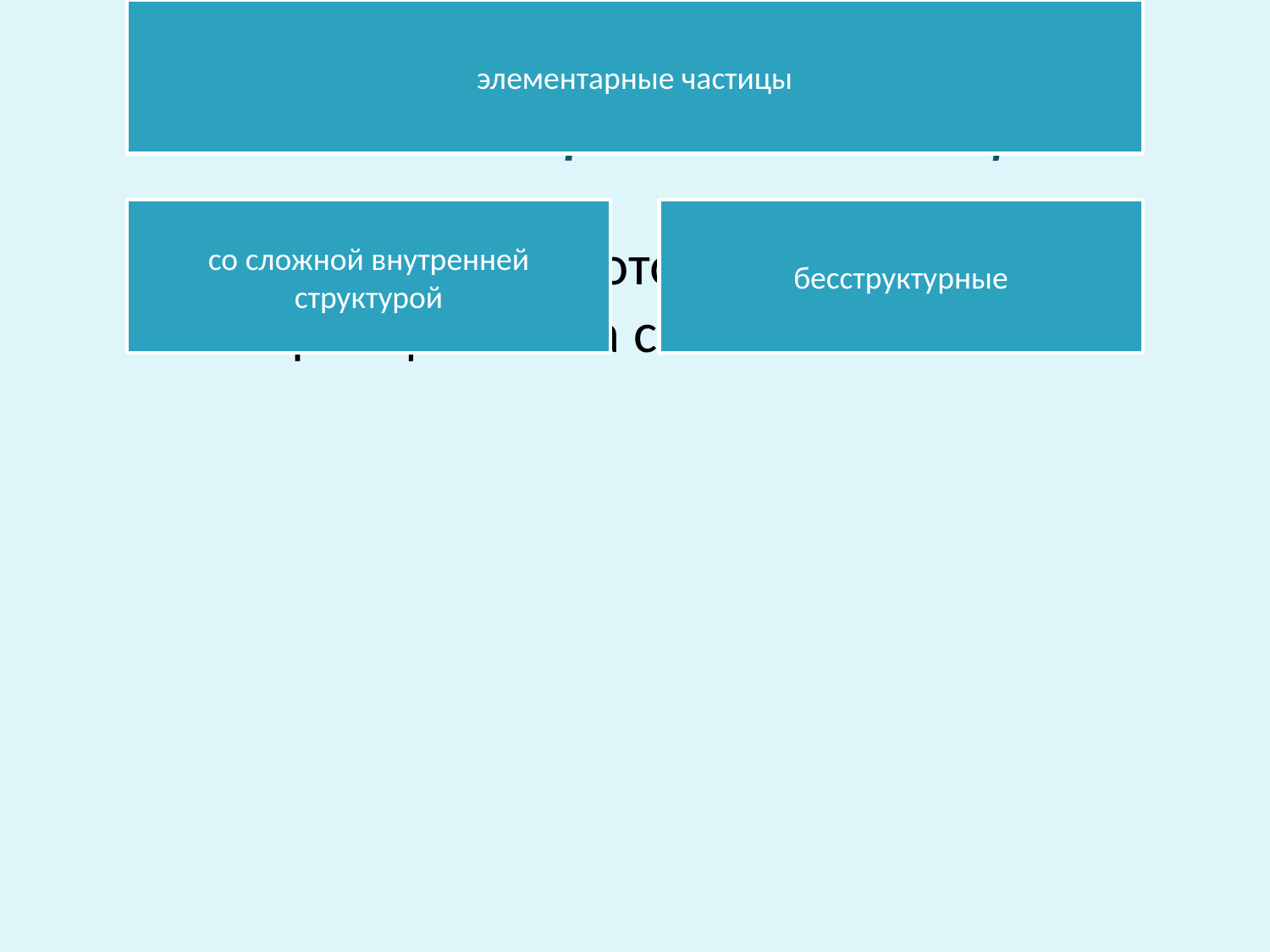

элементарные частицы
со сложной внутренней структурой
бесструктурные
# Элементарные частицы
   -микрообъект, который невозможно расщепить на составные части